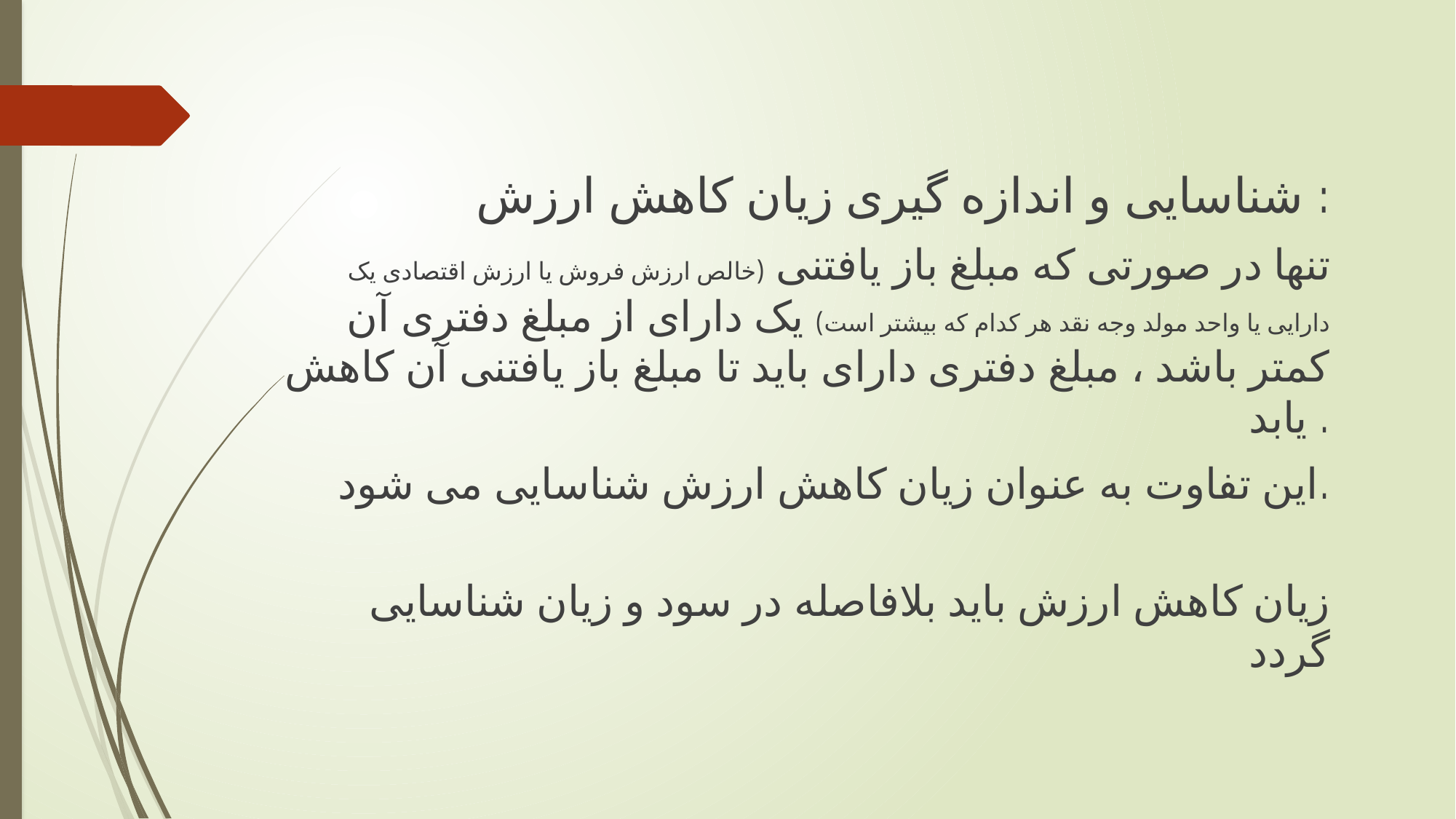

شناسایی و اندازه گیری زیان کاهش ارزش :
تنها در صورتی که مبلغ باز یافتنی (خالص ارزش فروش یا ارزش اقتصادی یک دارایی یا واحد مولد وجه نقد هر کدام که بیشتر است) یک دارای از مبلغ دفتری آن کمتر باشد ، مبلغ دفتری دارای باید تا مبلغ باز یافتنی آن کاهش یابد .
این تفاوت به عنوان زیان کاهش ارزش شناسایی می شود.

زیان کاهش ارزش باید بلافاصله در سود و زیان شناسایی گردد